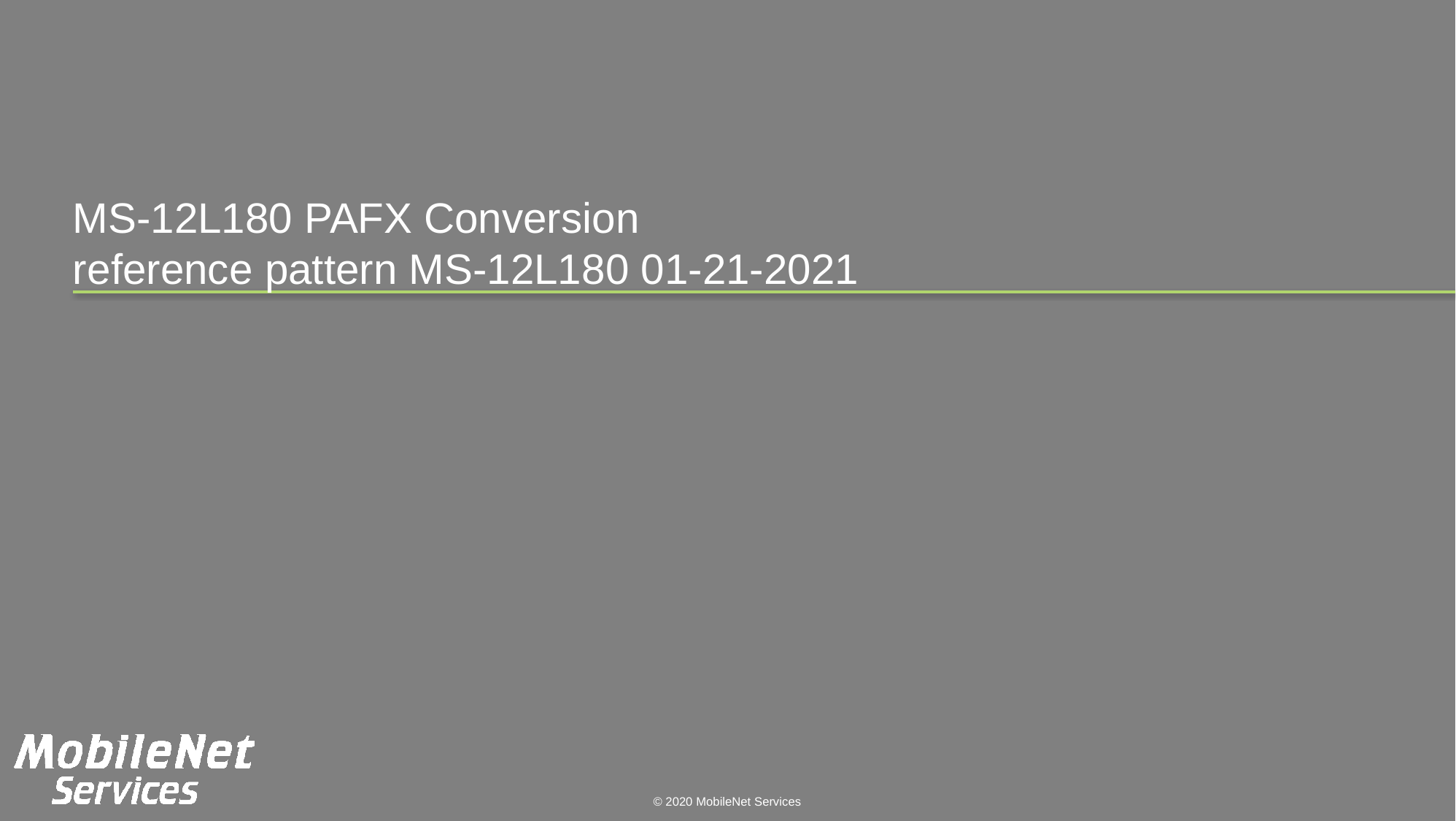

# MS-12L180 PAFX Conversion reference pattern MS-12L180 01-21-2021